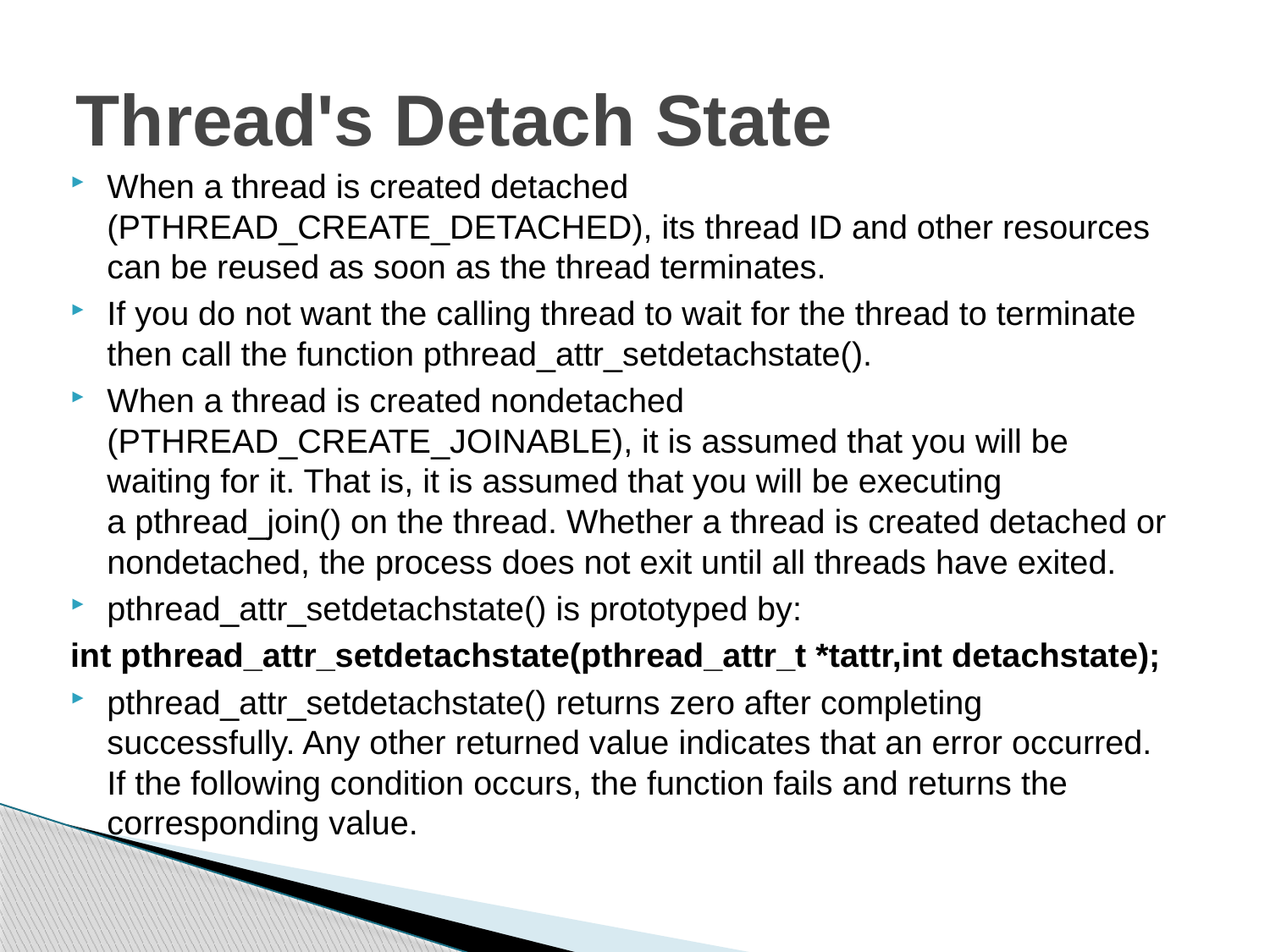

# Thread's Detach State
When a thread is created detached (PTHREAD_CREATE_DETACHED), its thread ID and other resources can be reused as soon as the thread terminates.
If you do not want the calling thread to wait for the thread to terminate then call the function pthread_attr_setdetachstate().
When a thread is created nondetached (PTHREAD_CREATE_JOINABLE), it is assumed that you will be waiting for it. That is, it is assumed that you will be executing a pthread_join() on the thread. Whether a thread is created detached or nondetached, the process does not exit until all threads have exited.
pthread_attr_setdetachstate() is prototyped by:
int pthread_attr_setdetachstate(pthread_attr_t *tattr,int detachstate);
pthread_attr_setdetachstate() returns zero after completing successfully. Any other returned value indicates that an error occurred. If the following condition occurs, the function fails and returns the corresponding value.